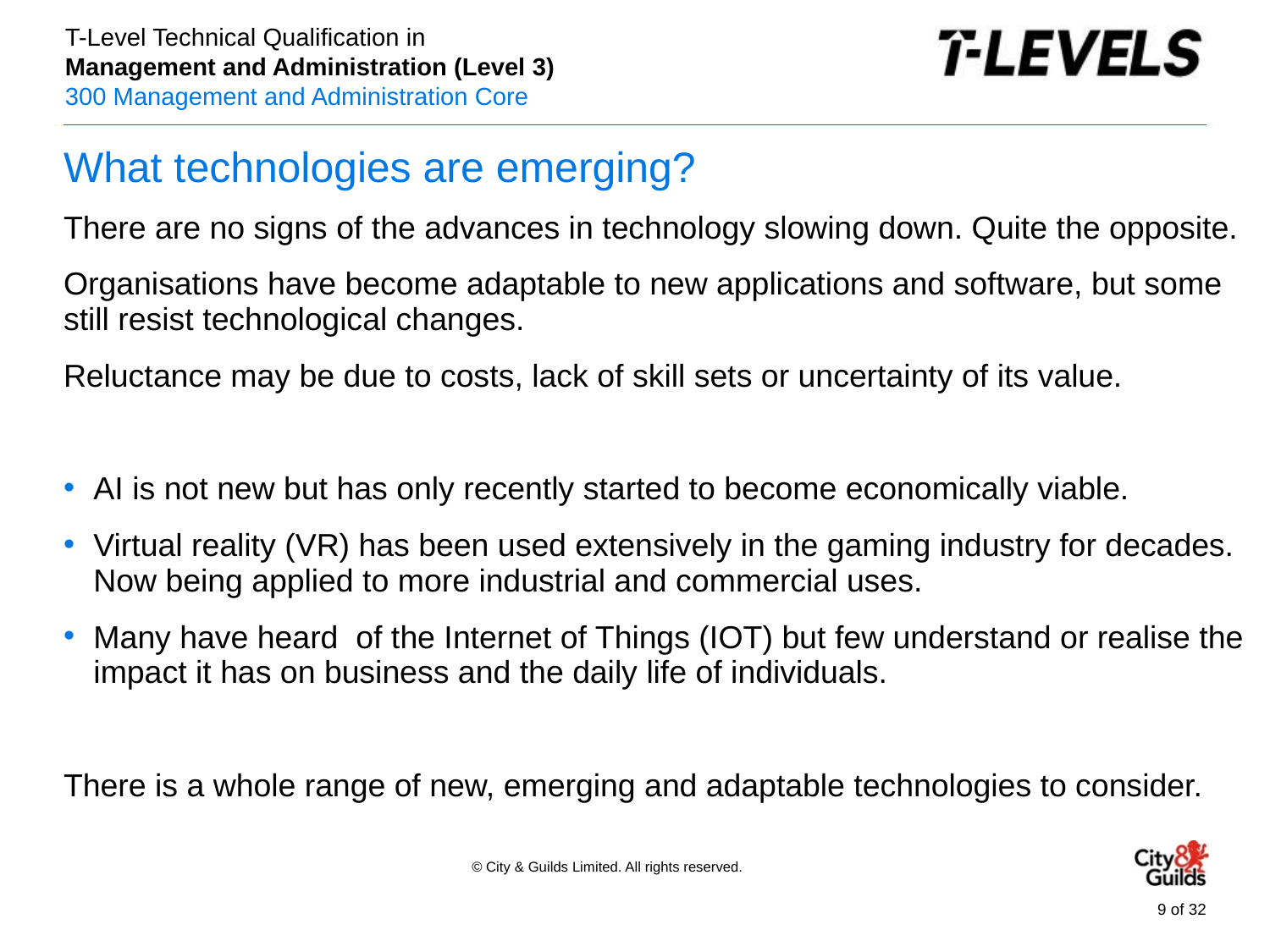

# What technologies are emerging?
There are no signs of the advances in technology slowing down. Quite the opposite.
Organisations have become adaptable to new applications and software, but some still resist technological changes.
Reluctance may be due to costs, lack of skill sets or uncertainty of its value.

AI is not new but has only recently started to become economically viable.
Virtual reality (VR) has been used extensively in the gaming industry for decades. Now being applied to more industrial and commercial uses.
Many have heard  of the Internet of Things (IOT) but few understand or realise the impact it has on business and the daily life of individuals.

There is a whole range of new, emerging and adaptable technologies to consider.